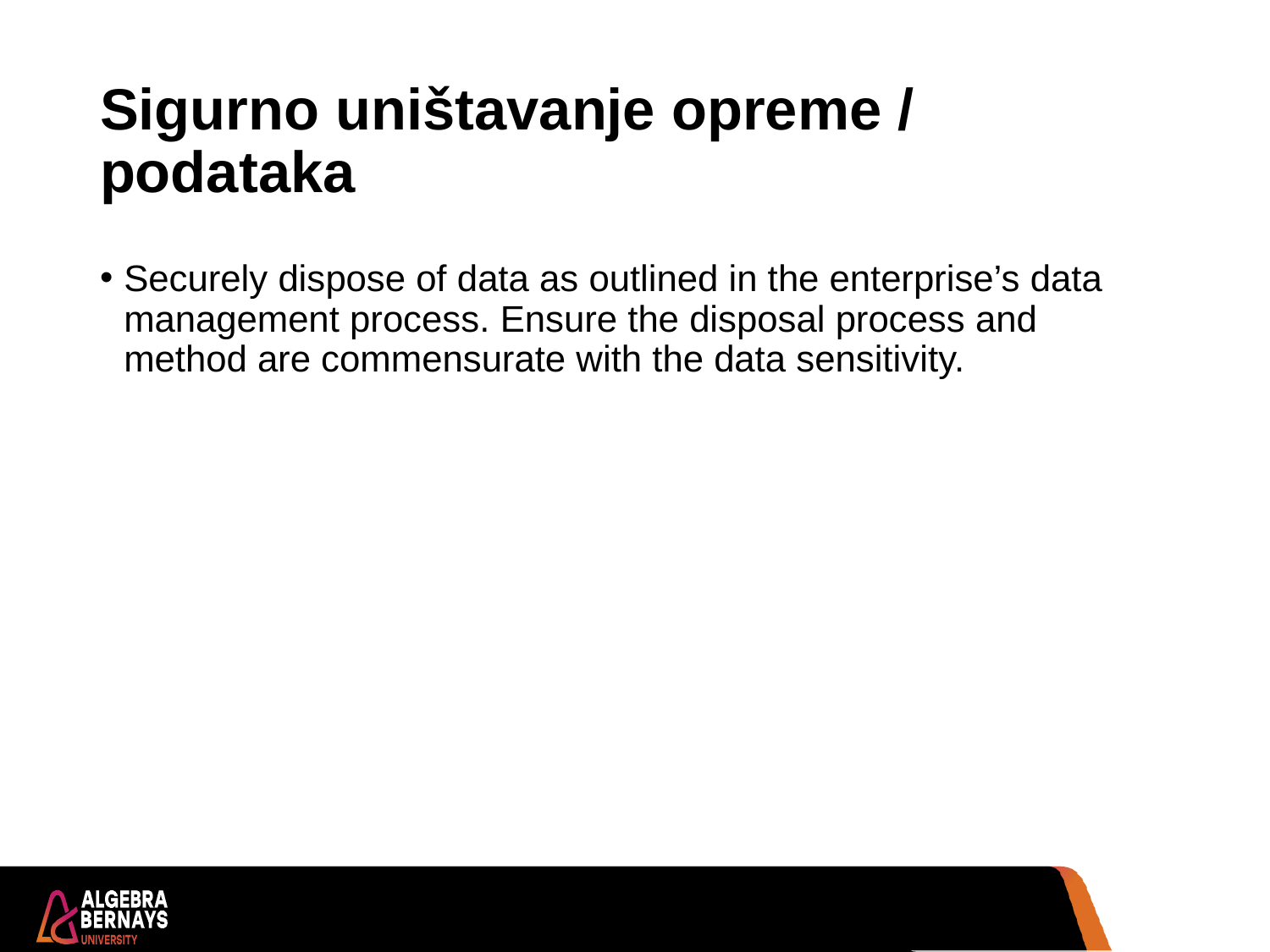

# Sigurno uništavanje opreme / podataka
Securely dispose of data as outlined in the enterprise’s data management process. Ensure the disposal process and method are commensurate with the data sensitivity.